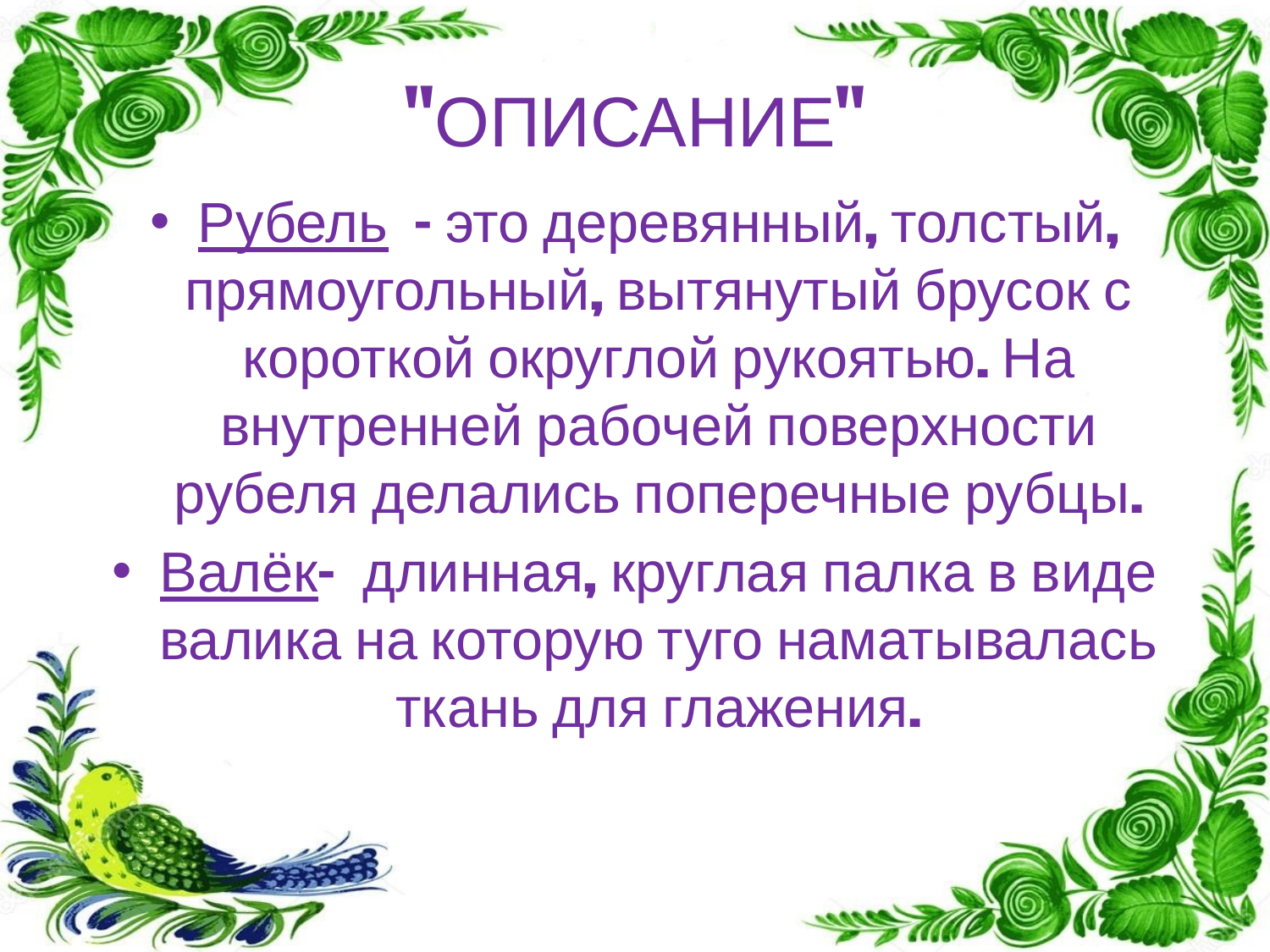

# "ОПИСАНИЕ"
Рубель  – это деревянный, толстый, прямоугольный, вытянутый брусок с короткой округлой рукоятью. На внутренней рабочей поверхности рубеля делались поперечные рубцы.
Валёк-  длинная, круглая палка в виде валика на которую туго наматывалась ткань для глажения.